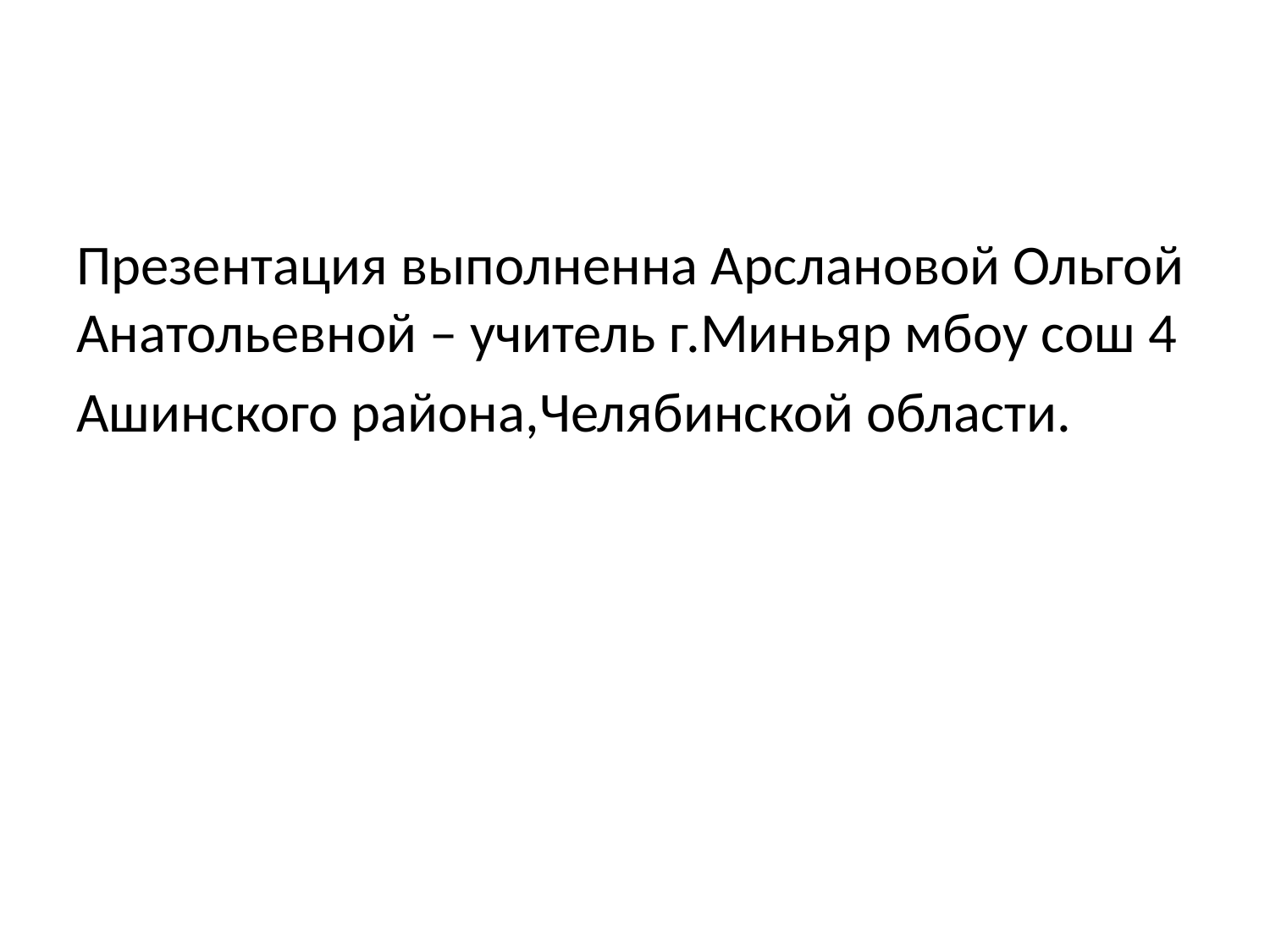

Презентация выполненна Арслановой Ольгой Анатольевной – учитель г.Миньяр мбоу сош 4
Ашинского района,Челябинской области.